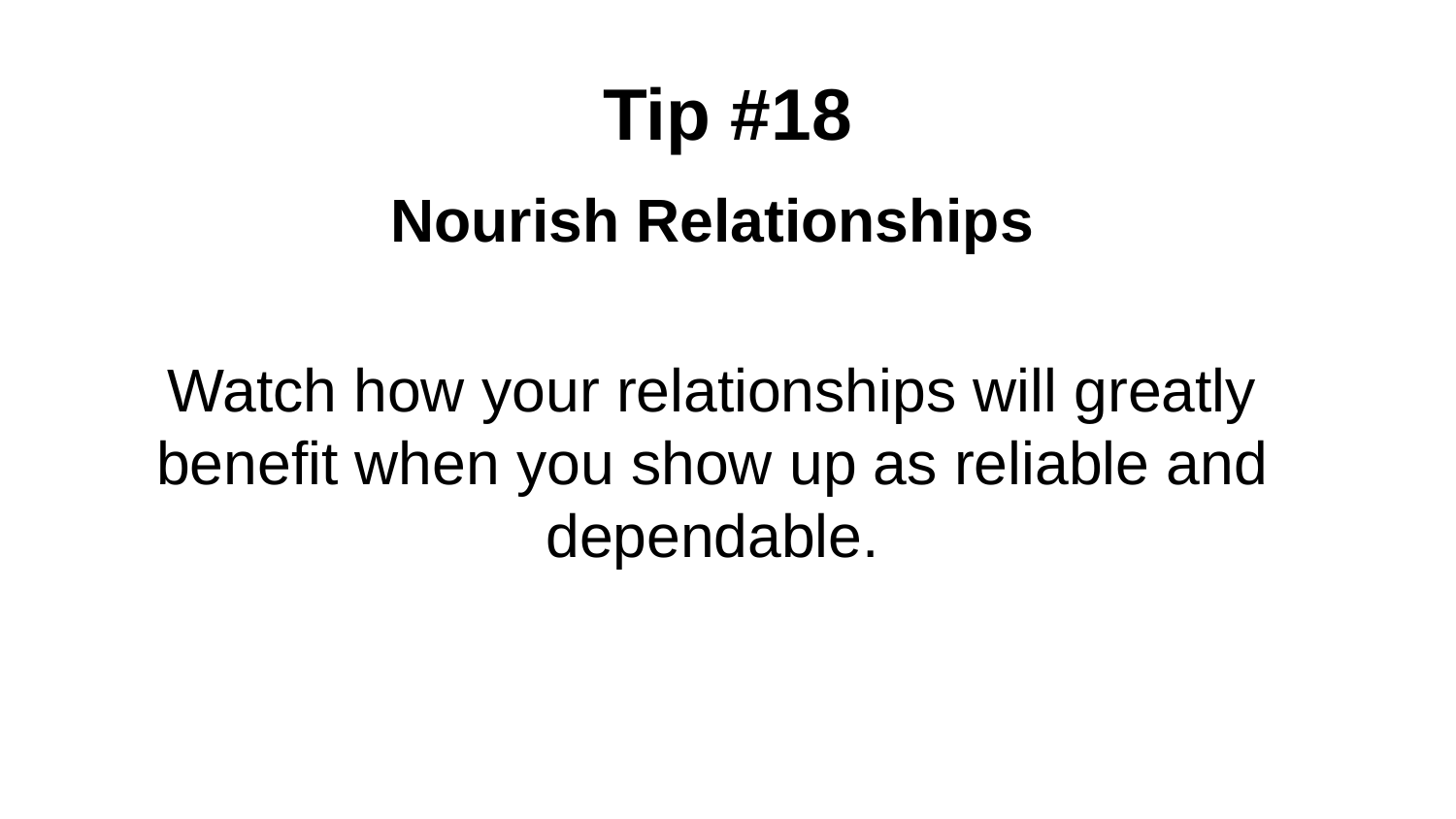

# Tip #18

Nourish Relationships

Watch how your relationships will greatly benefit when you show up as reliable and dependable.